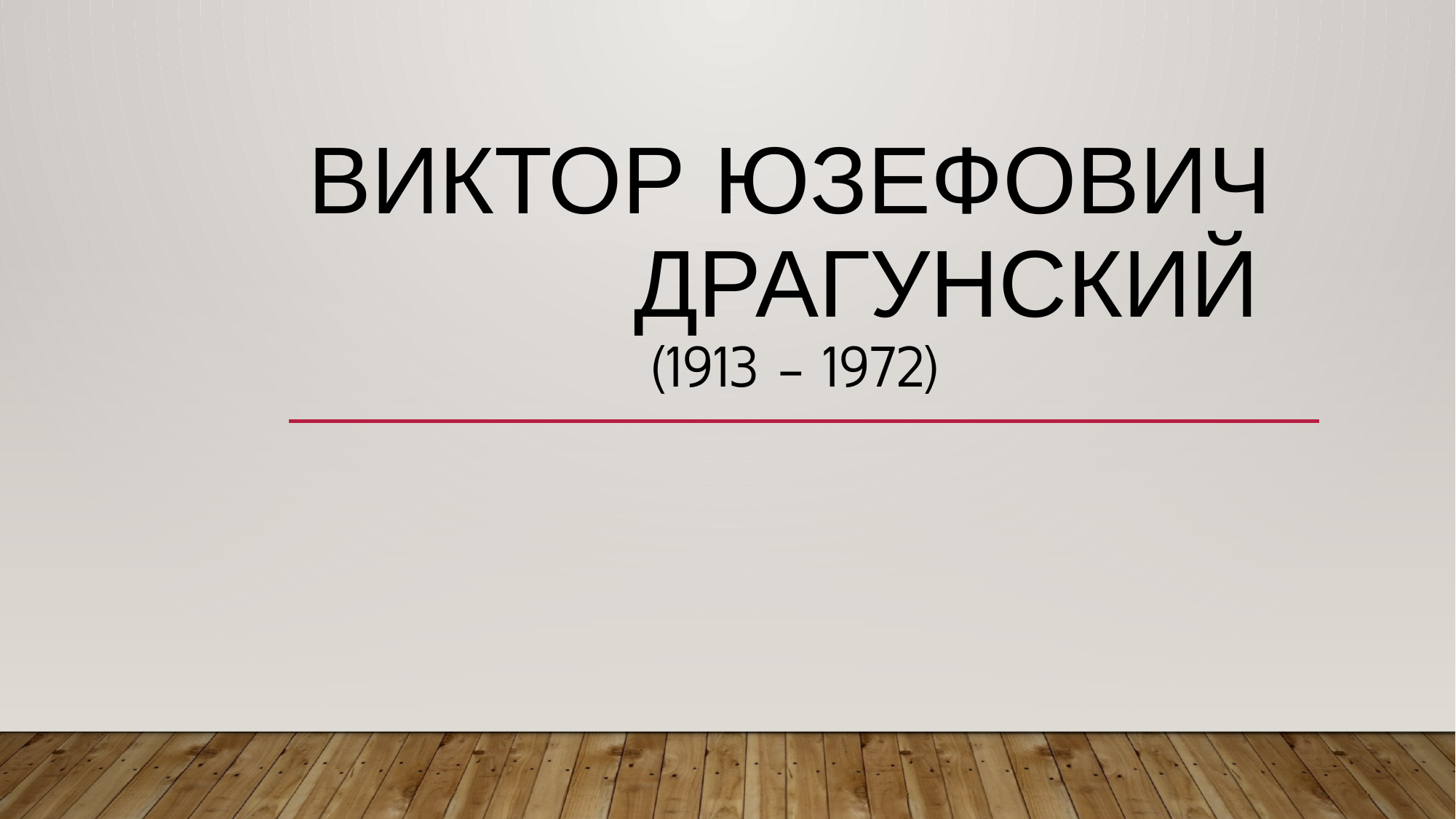

# ВИКТОР юЗЕФОВИЧ            ДРАГУНСКИЙ (1913 – 1972)